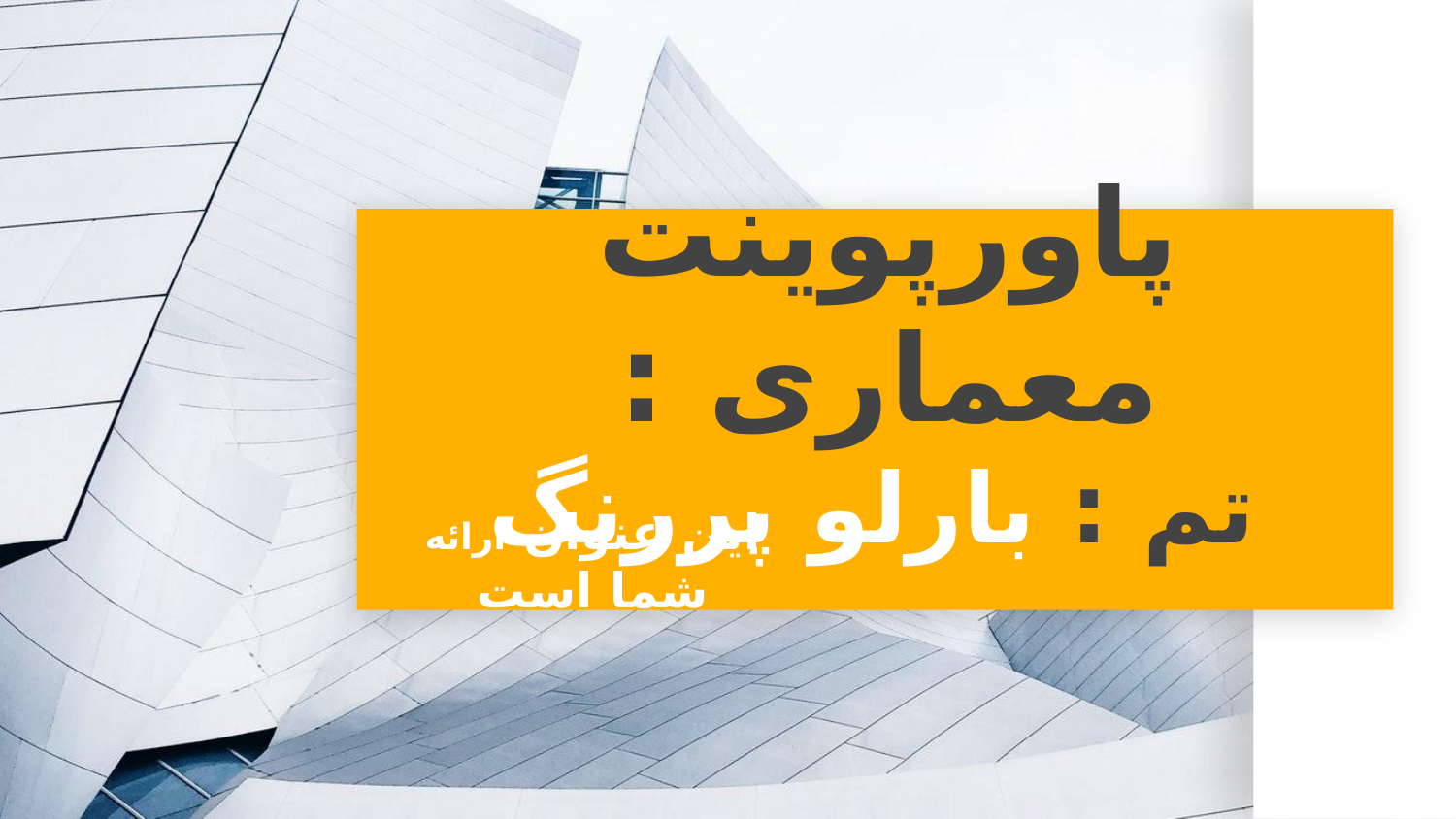

# پاورپوینت معماری : تم : بارلو پررنگ
این عنوان ارائه شما است